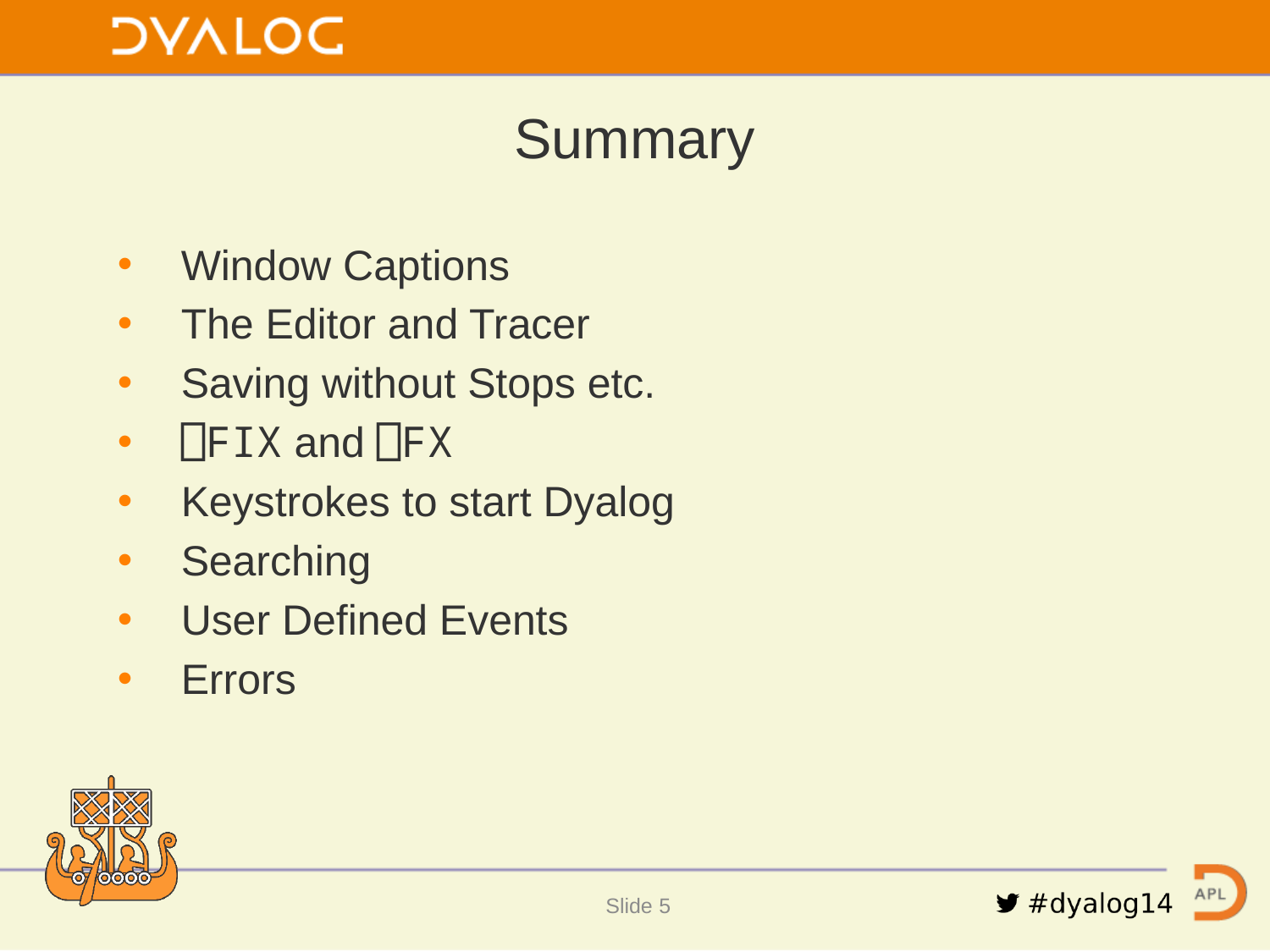

Summary

Window Captions
The Editor and Tracer
Saving without Stops etc.
⎕FIX and ⎕FX
Keystrokes to start Dyalog
Searching
User Defined Events
Errors
Slide 5